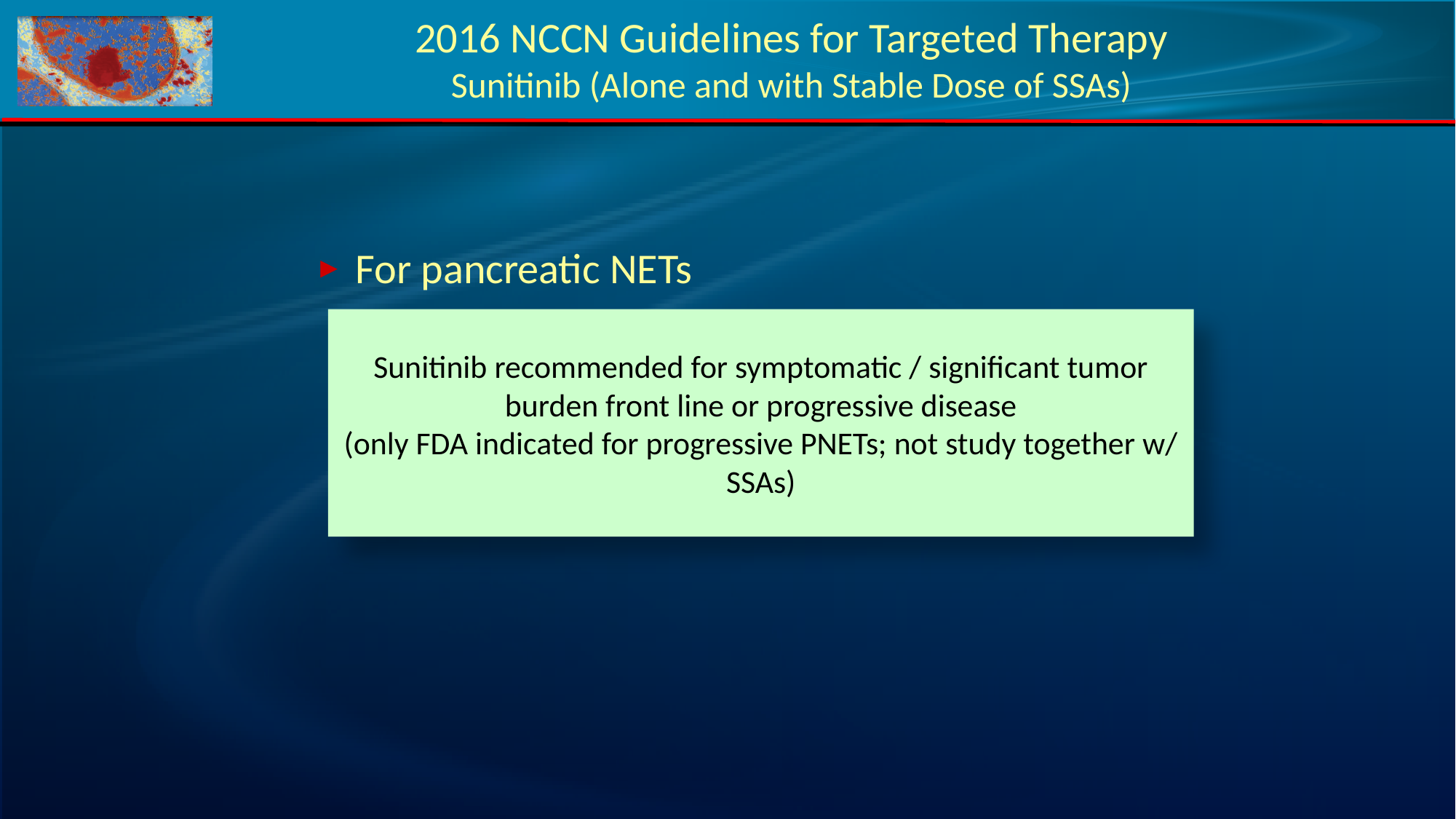

2016 NCCN Guidelines for Targeted Therapy
Sunitinib (Alone and with Stable Dose of SSAs)

For pancreatic NETs
Clinically symptomatic
Clinically significant tumor burden
Clinically significant progressive disease
Sunitinib recommended for symptomatic / significant tumor burden front line or progressive disease
(only FDA indicated for progressive PNETs; not study together w/ SSAs)